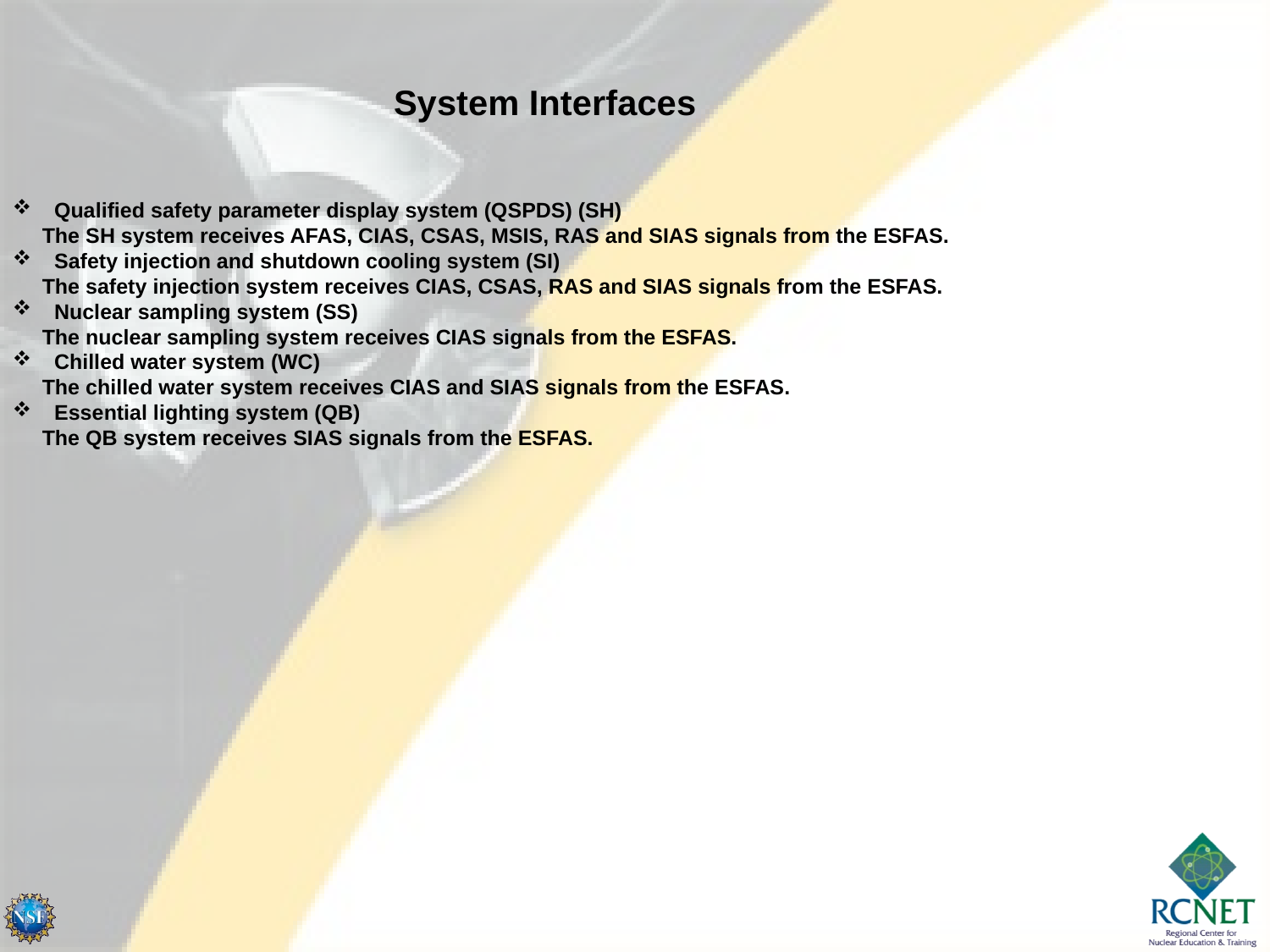

System Interfaces
  Qualified safety parameter display system (QSPDS) (SH)
     The SH system receives AFAS, CIAS, CSAS, MSIS, RAS and SIAS signals from the ESFAS.
  Safety injection and shutdown cooling system (SI)
     The safety injection system receives CIAS, CSAS, RAS and SIAS signals from the ESFAS.
  Nuclear sampling system (SS)
     The nuclear sampling system receives CIAS signals from the ESFAS.
  Chilled water system (WC)
     The chilled water system receives CIAS and SIAS signals from the ESFAS.
  Essential lighting system (QB)
     The QB system receives SIAS signals from the ESFAS.